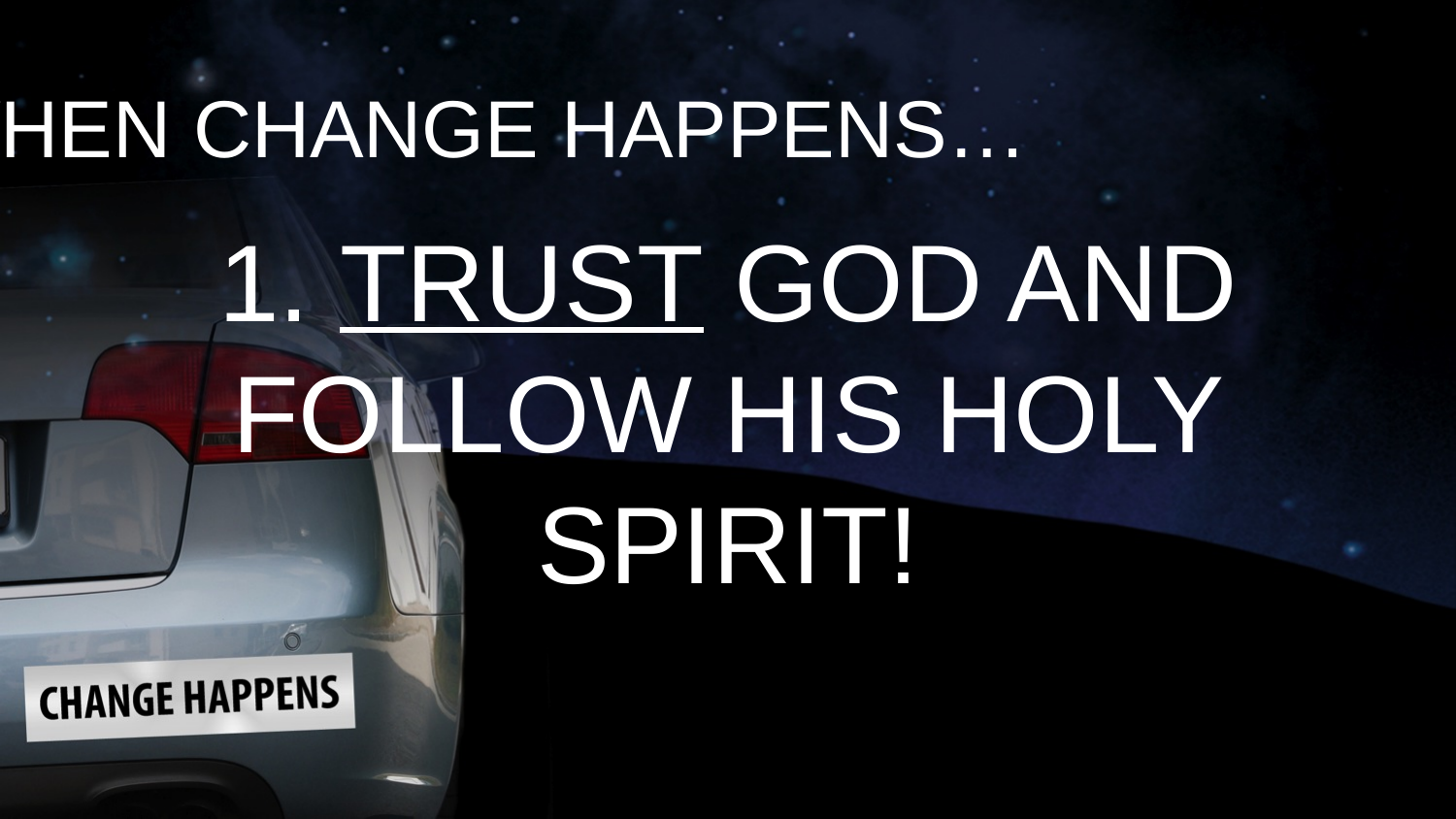

WHEN CHANGE HAPPENS…
# 1. TRUST GOD AND FOLLOW HIS HOLY SPIRIT!